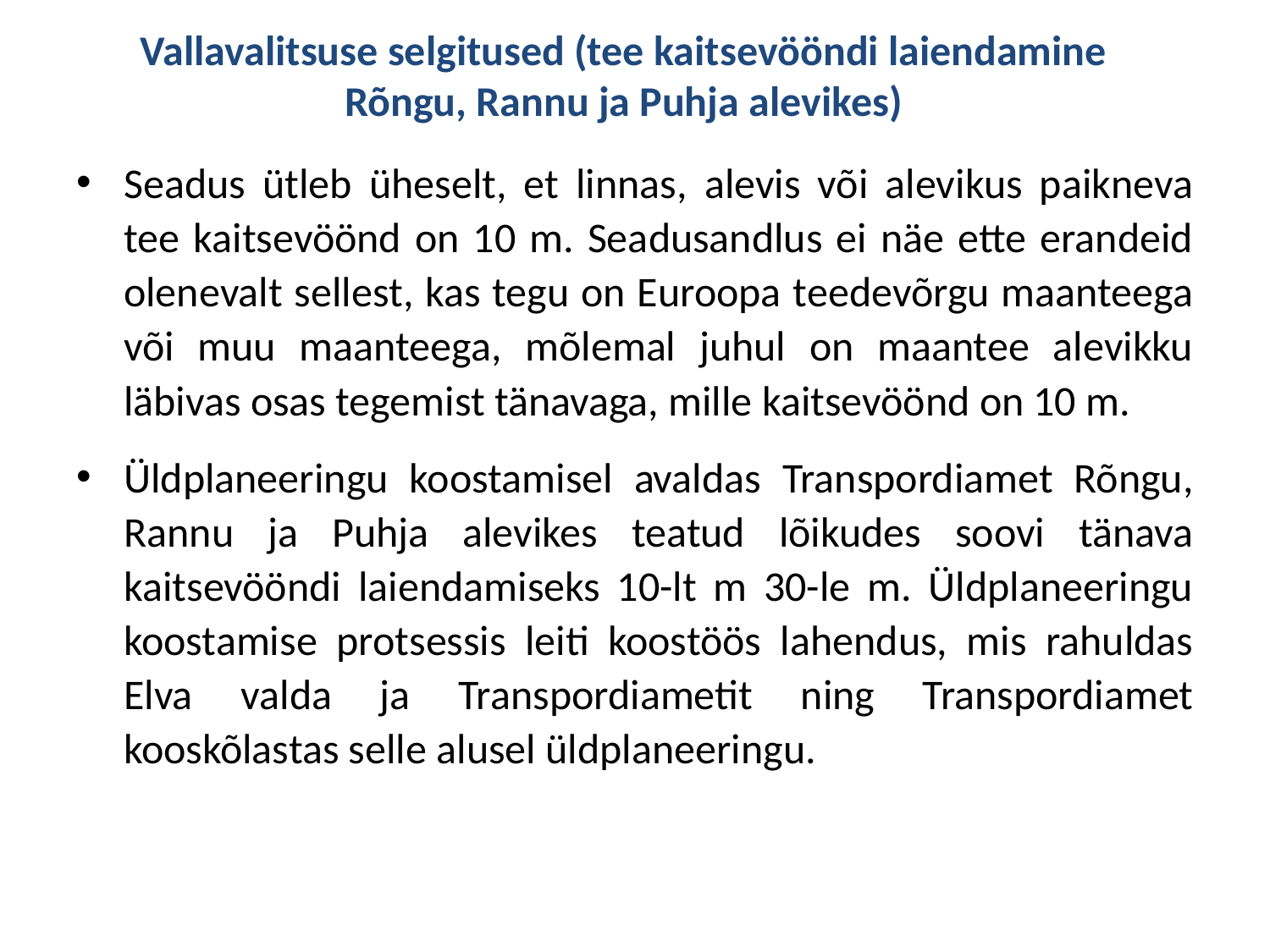

# Vallavalitsuse selgitused (tee kaitsevööndi laiendamine Rõngu, Rannu ja Puhja alevikes)
Seadus ütleb üheselt, et linnas, alevis või alevikus paikneva tee kaitsevöönd on 10 m. Seadusandlus ei näe ette erandeid olenevalt sellest, kas tegu on Euroopa teedevõrgu maanteega või muu maanteega, mõlemal juhul on maantee alevikku läbivas osas tegemist tänavaga, mille kaitsevöönd on 10 m.
Üldplaneeringu koostamisel avaldas Transpordiamet Rõngu, Rannu ja Puhja alevikes teatud lõikudes soovi tänava kaitsevööndi laiendamiseks 10-lt m 30-le m. Üldplaneeringu koostamise protsessis leiti koostöös lahendus, mis rahuldas Elva valda ja Transpordiametit ning Transpordiamet kooskõlastas selle alusel üldplaneeringu.